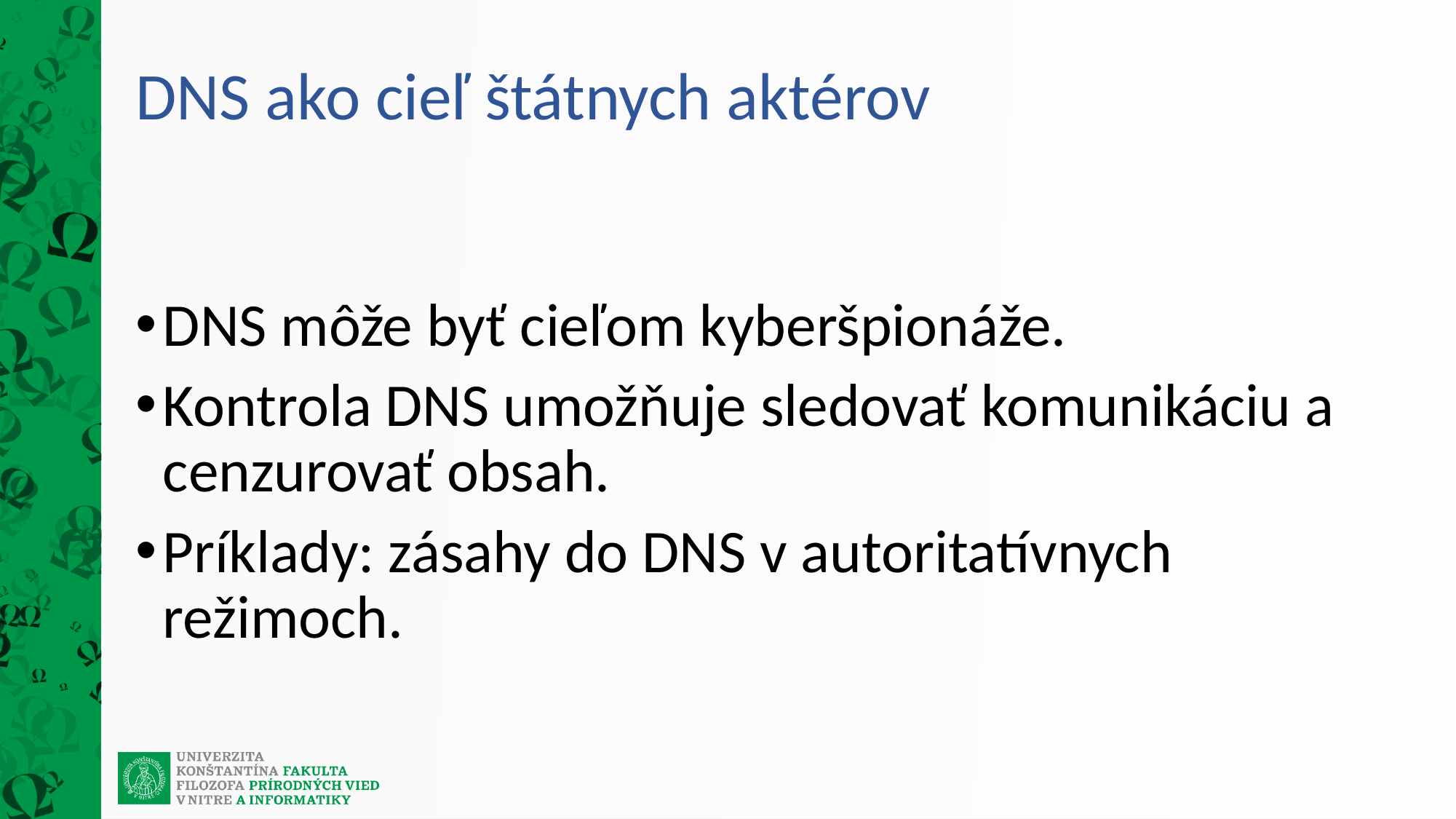

# DNS ako cieľ štátnych aktérov

DNS môže byť cieľom kyberšpionáže.
Kontrola DNS umožňuje sledovať komunikáciu a cenzurovať obsah.
Príklady: zásahy do DNS v autoritatívnych režimoch.